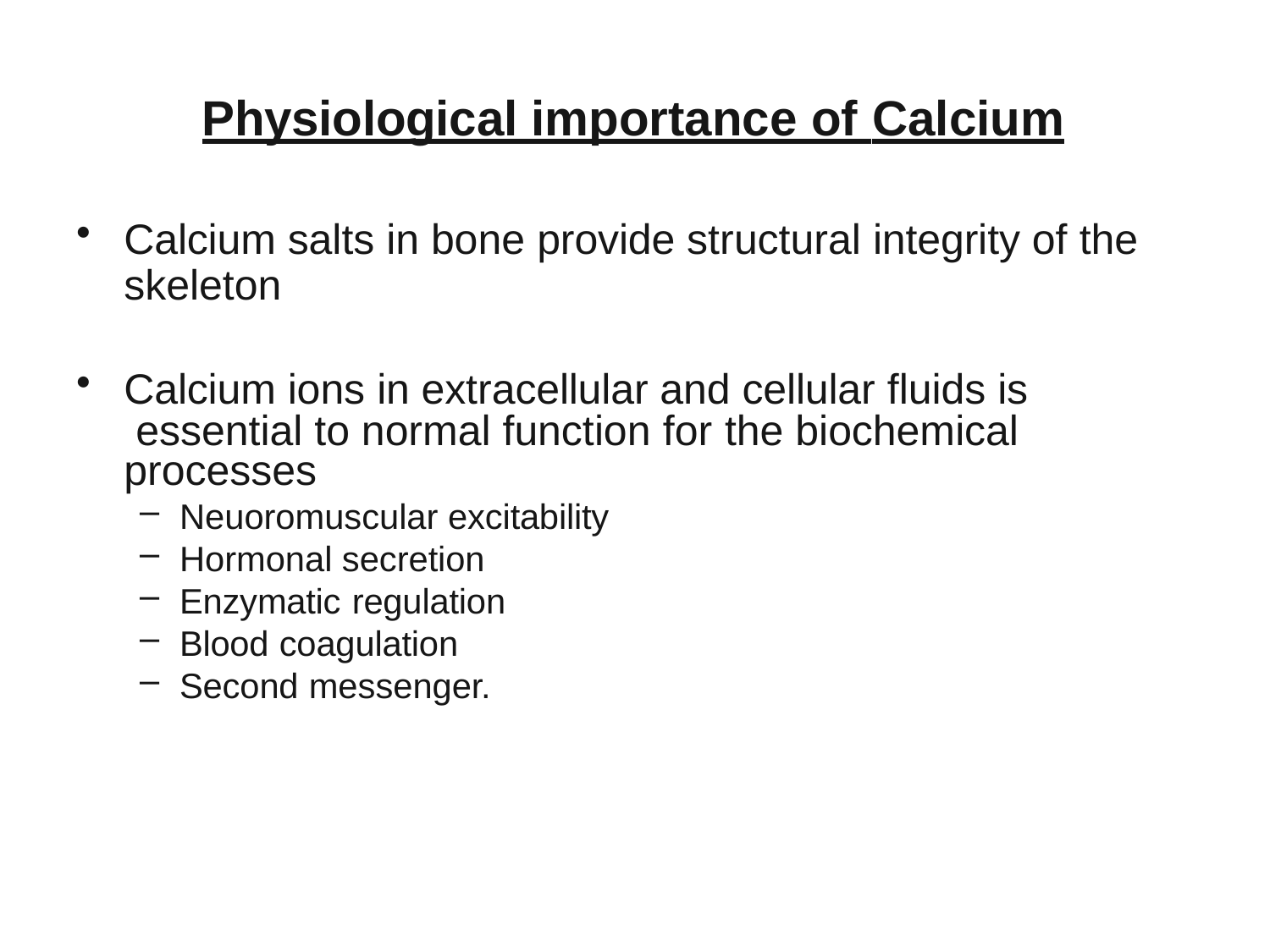

# Physiological importance of Calcium
Calcium salts in bone provide structural integrity of the
skeleton

Calcium ions in extracellular and cellular fluids is  essential to normal function for the biochemical  processes
Neuoromuscular excitability
Hormonal secretion
Enzymatic regulation
Blood coagulation
Second messenger.